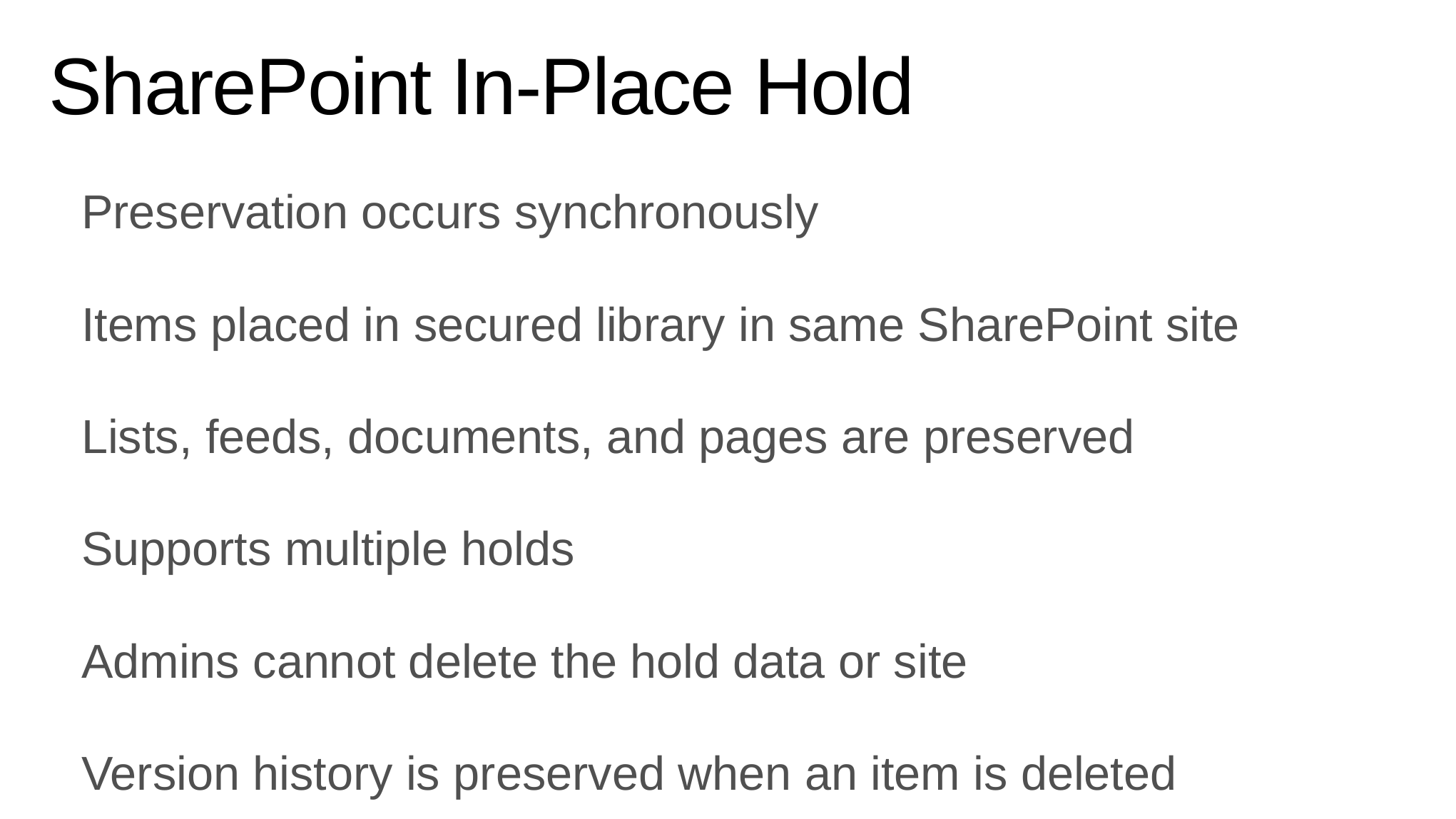

# SharePoint In-Place Hold
Preservation occurs synchronously
Items placed in secured library in same SharePoint site
Lists, feeds, documents, and pages are preserved
Supports multiple holds
Admins cannot delete the hold data or site
Version history is preserved when an item is deleted